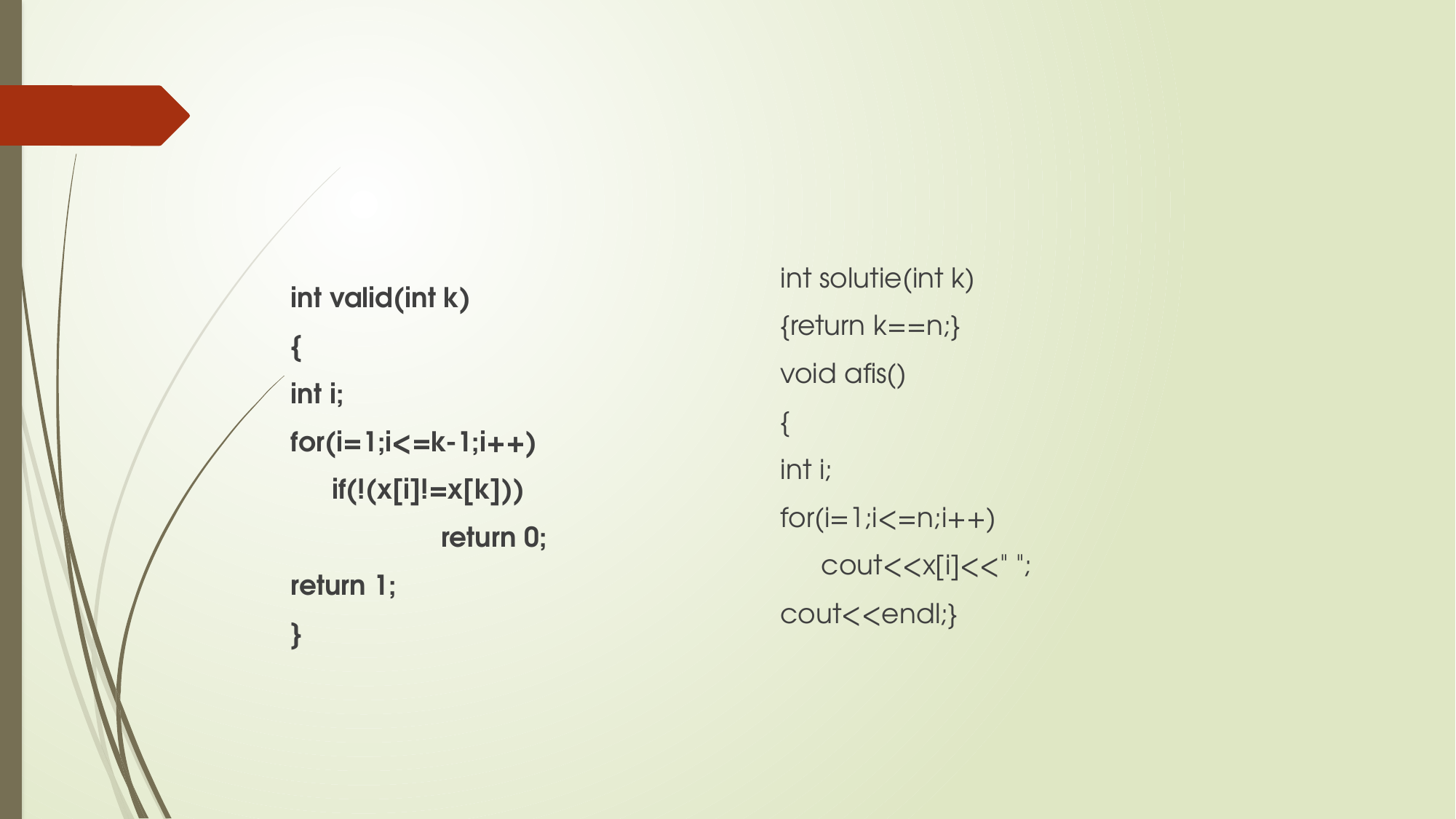

#
int solutie(int k)
{return k==n;}
void afis()
{
int i;
for(i=1;i<=n;i++)
	cout<<x[i]<<" ";
cout<<endl;}
int valid(int k)
{
int i;
for(i=1;i<=k-1;i++)
	if(!(x[i]!=x[k]))
		return 0;
return 1;
}